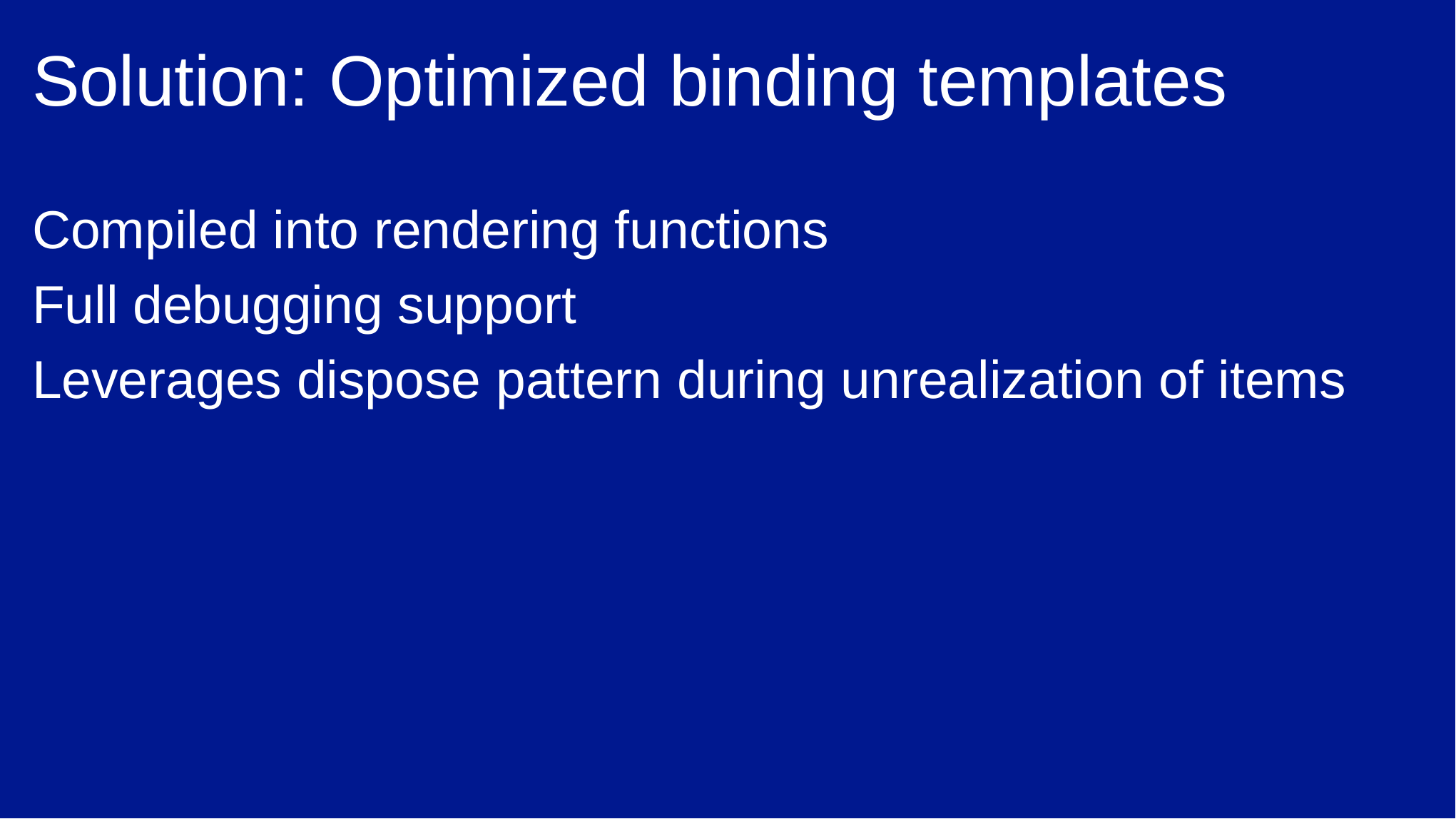

# Solution: Optimized binding templates
Compiled into rendering functions
Full debugging support
Leverages dispose pattern during unrealization of items